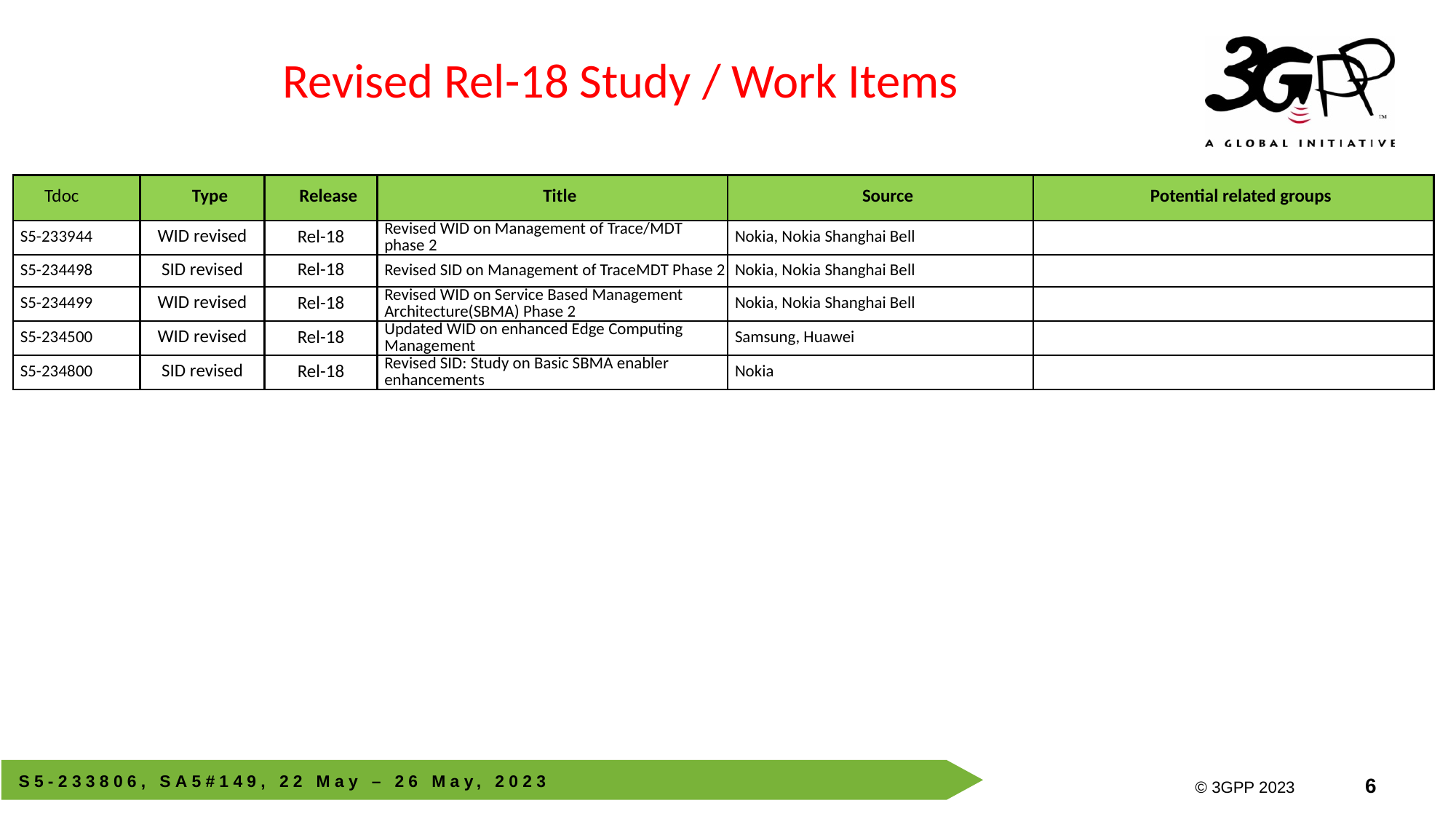

Revised Rel-18 Study / Work Items
| Tdoc | Type | Release | Title | Source | Potential related groups |
| --- | --- | --- | --- | --- | --- |
| S5-233944 | WID revised | Rel-18 | Revised WID on Management of Trace/MDT phase 2 | Nokia, Nokia Shanghai Bell |  |
| S5-234498 | SID revised | Rel-18 | Revised SID on Management of TraceMDT Phase 2 | Nokia, Nokia Shanghai Bell |  |
| S5-234499 | WID revised | Rel-18 | Revised WID on Service Based Management Architecture(SBMA) Phase 2 | Nokia, Nokia Shanghai Bell |  |
| S5-234500 | WID revised | Rel-18 | Updated WID on enhanced Edge Computing Management | Samsung, Huawei |  |
| S5-234800 | SID revised | Rel-18 | Revised SID: Study on Basic SBMA enabler enhancements | Nokia |  |